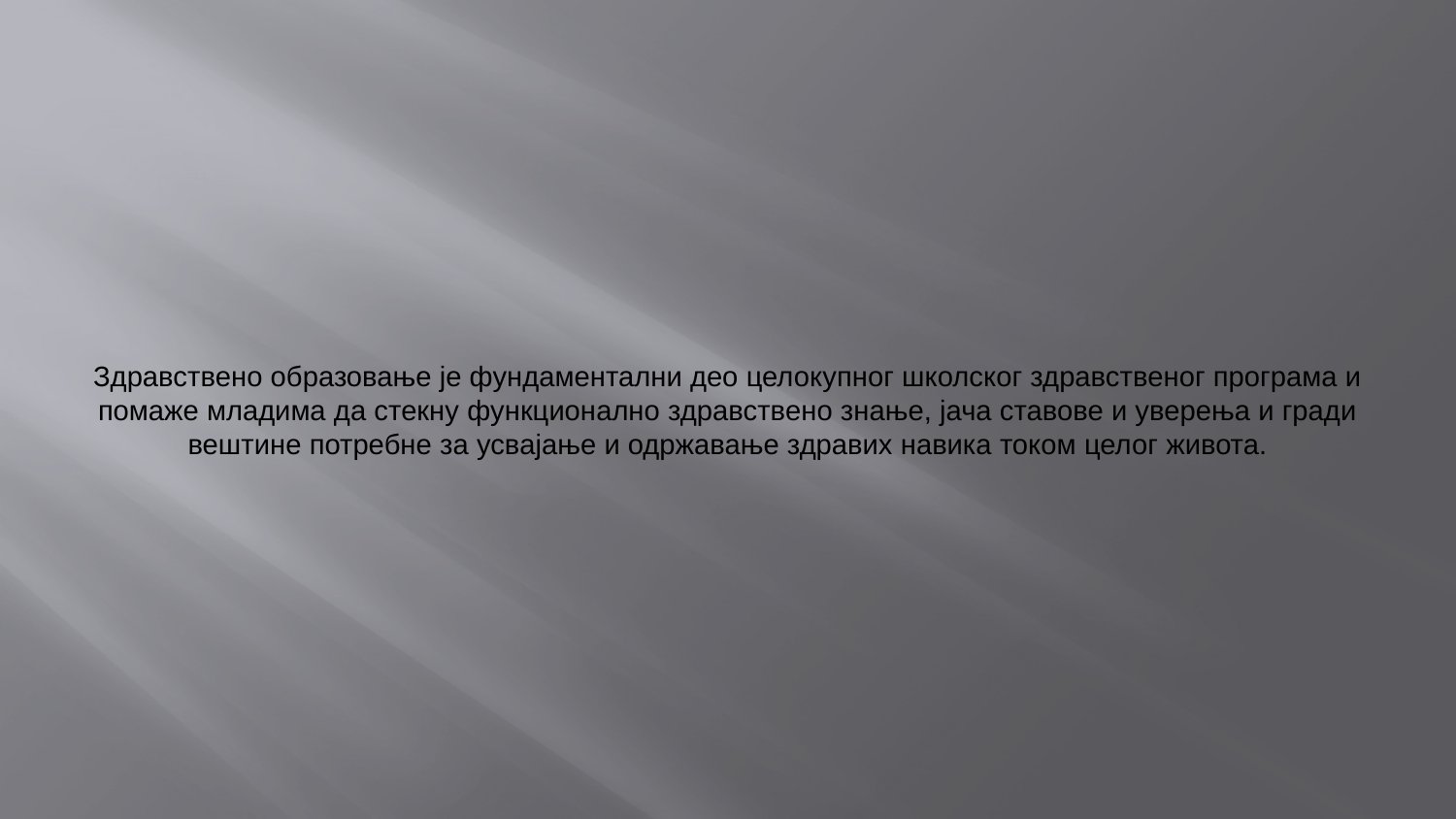

# Здравствено образовање је фундаментални део целокупног школског здравственог програма и помаже младима да стекну функционално здравствено знање, јача ставове и уверења и гради вештине потребне за усвајање и одржавање здравих навика током целог живота.